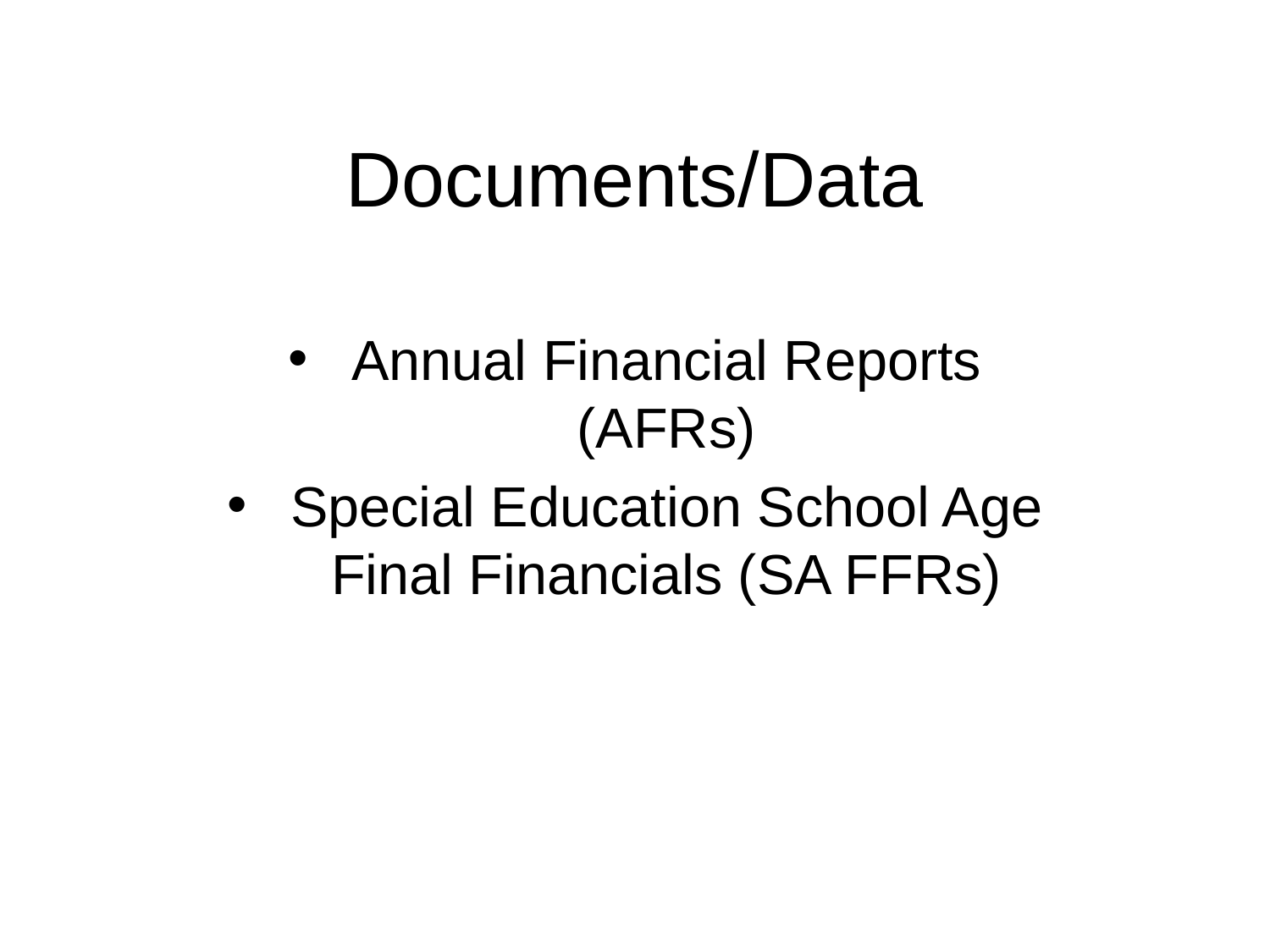

# Documents/Data
Annual Financial Reports (AFRs)
Special Education School Age Final Financials (SA FFRs)